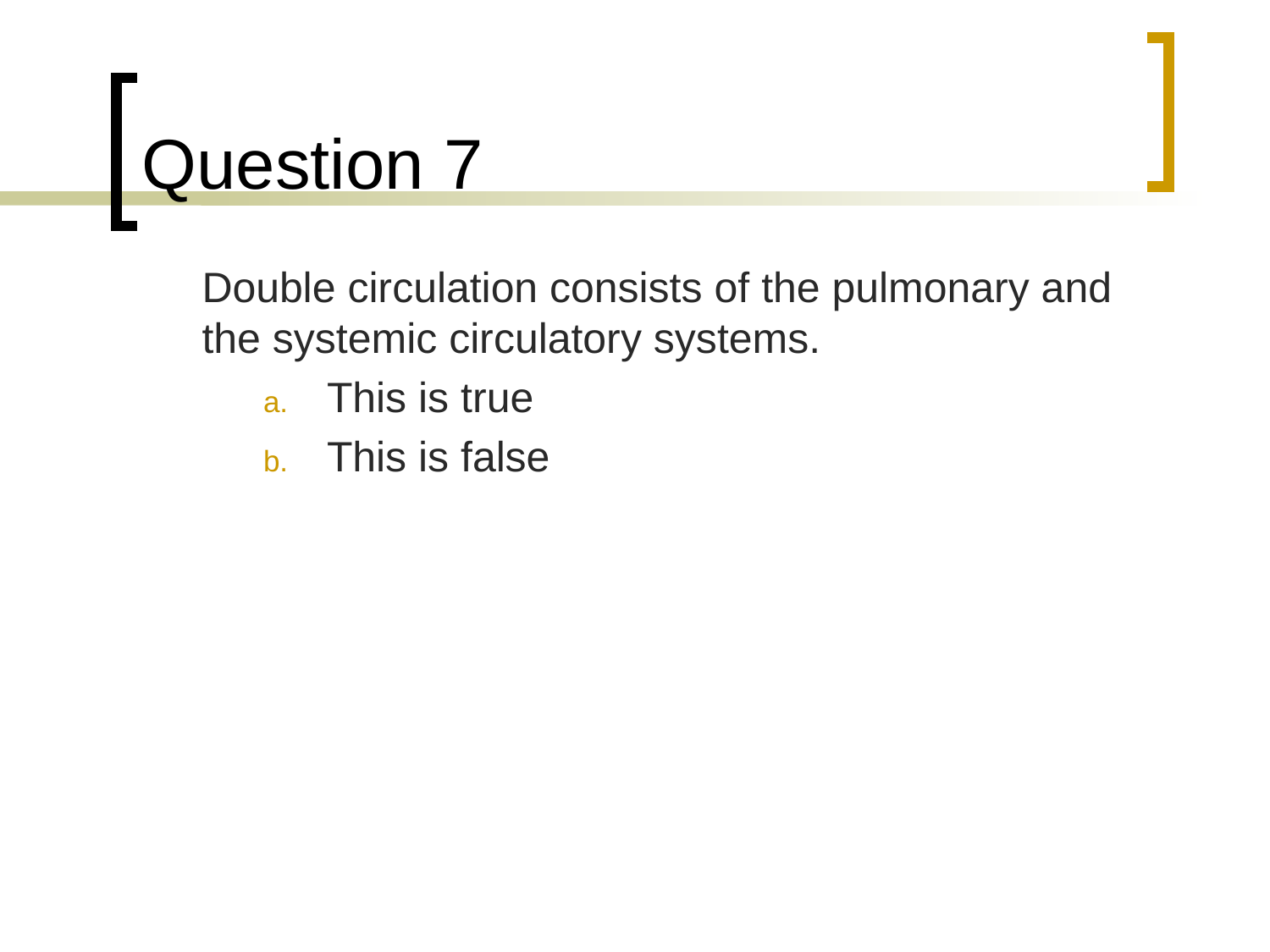

# Question 7
	Double circulation consists of the pulmonary and the systemic circulatory systems.
This is true
This is false